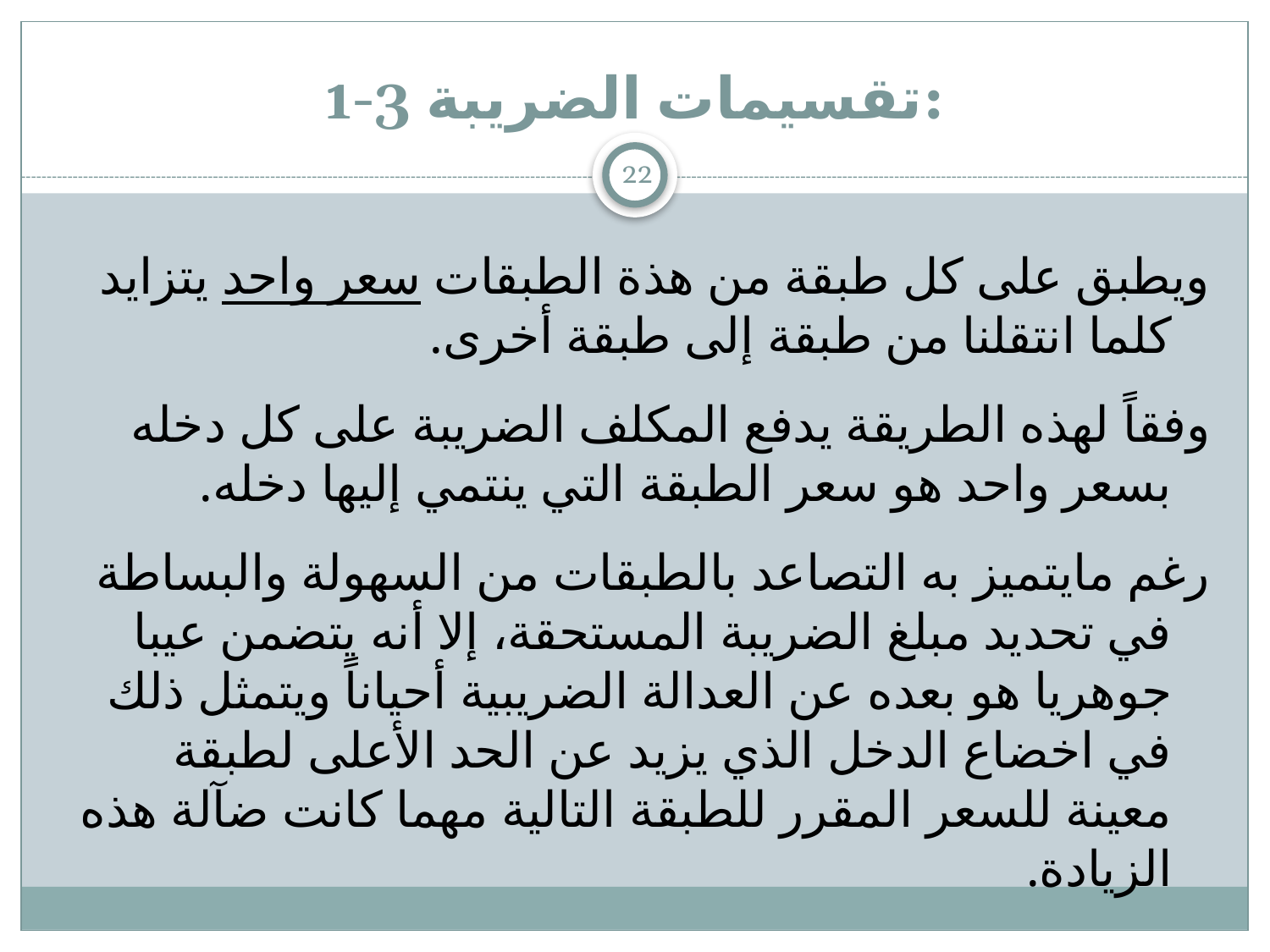

# 1-3 تقسيمات الضريبة:
22

	ويطبق على كل طبقة من هذة الطبقات سعر واحد يتزايد كلما انتقلنا من طبقة إلى طبقة أخرى.

	وفقاً لهذه الطريقة يدفع المكلف الضريبة على كل دخله بسعر واحد هو سعر الطبقة التي ينتمي إليها دخله.

	رغم مايتميز به التصاعد بالطبقات من السهولة والبساطة في تحديد مبلغ الضريبة المستحقة، إلا أنه يتضمن عيبا جوهريا هو بعده عن العدالة الضريبية أحياناً ويتمثل ذلك في اخضاع الدخل الذي يزيد عن الحد الأعلى لطبقة معينة للسعر المقرر للطبقة التالية مهما كانت ضآلة هذه الزيادة.